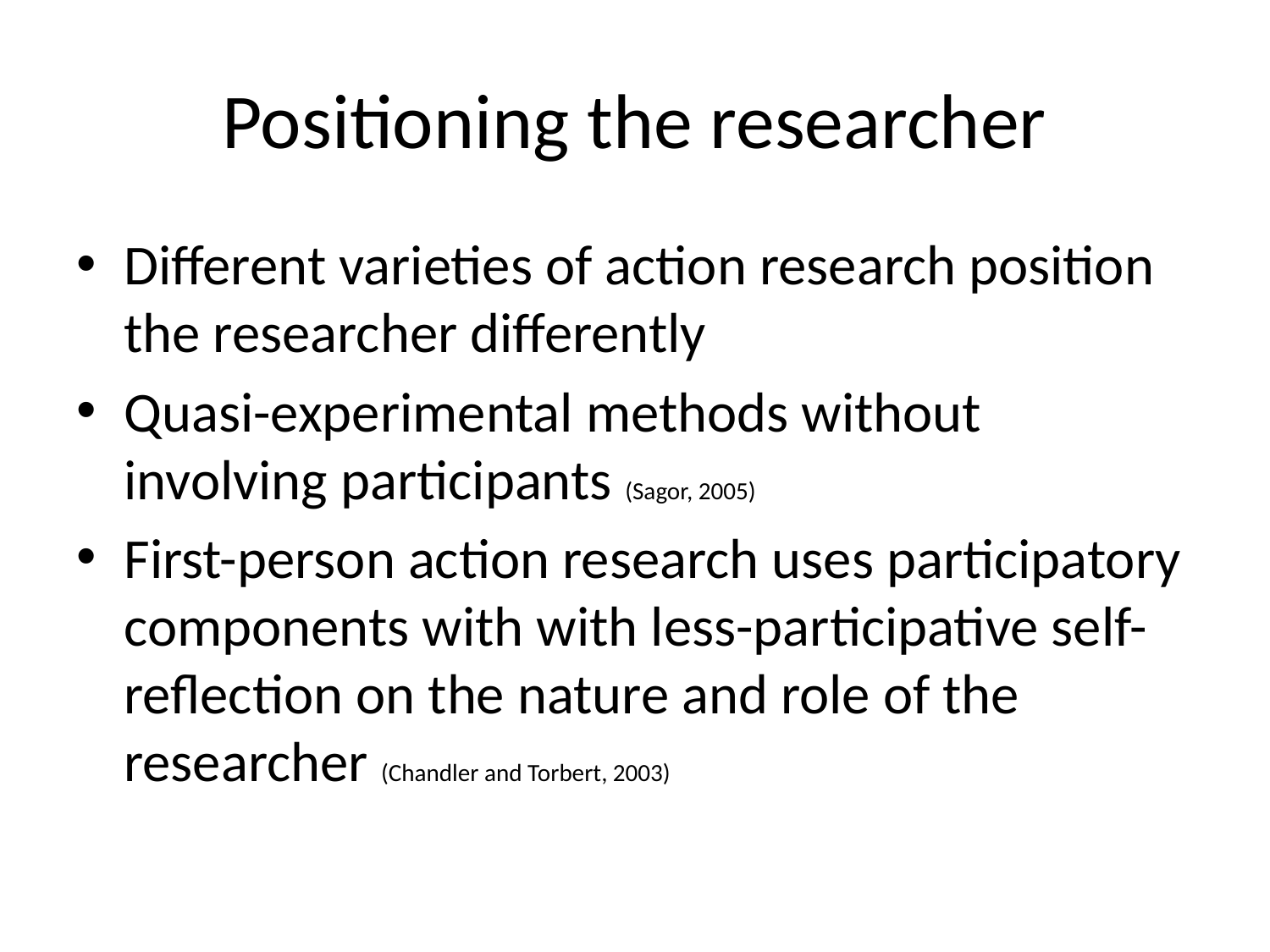

# Positioning the researcher
Different varieties of action research position the researcher differently
Quasi-experimental methods without involving participants (Sagor, 2005)
First-person action research uses participatory components with with less-participative self-reflection on the nature and role of the researcher (Chandler and Torbert, 2003)